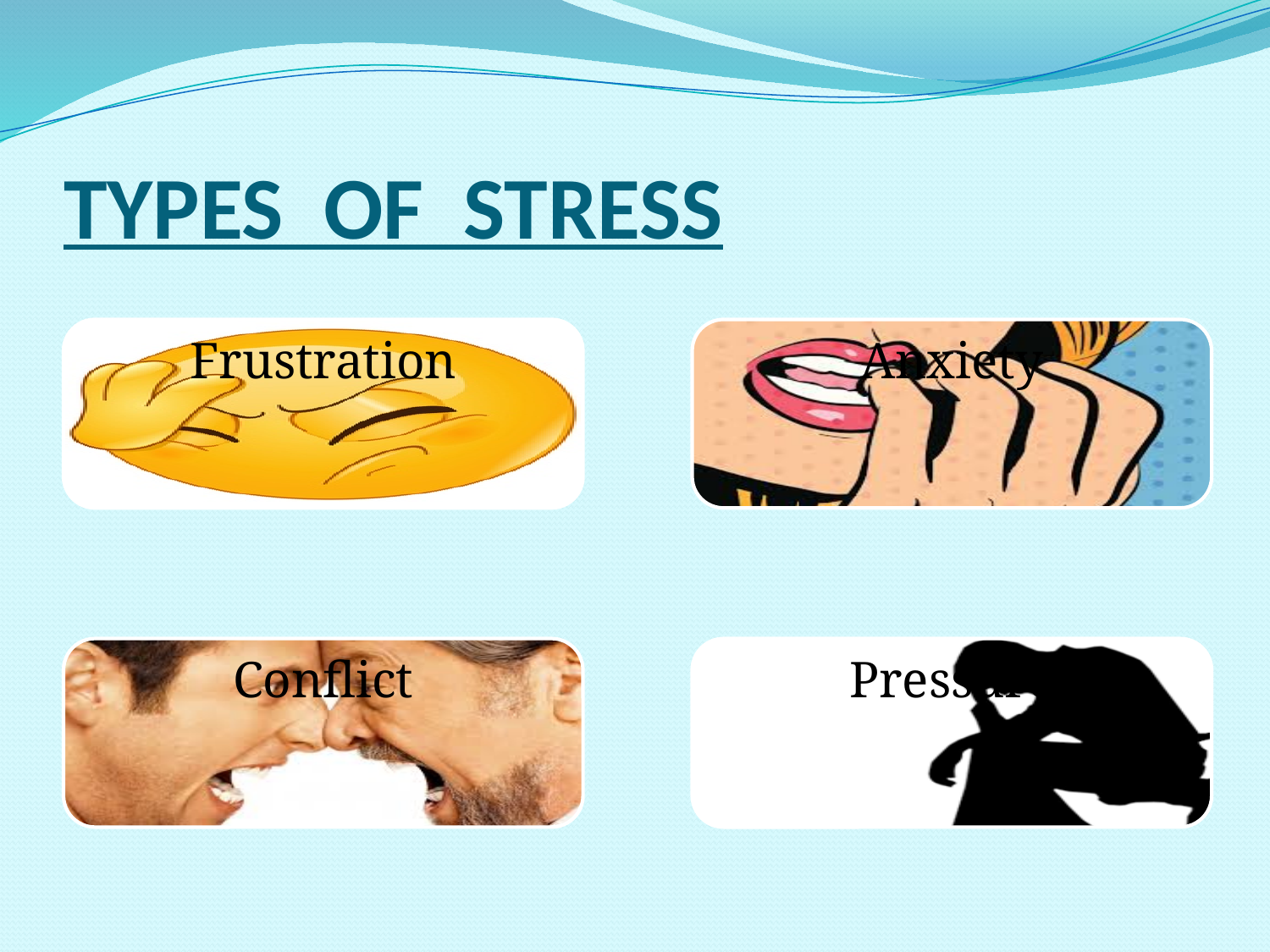

# TYPES  OF  STRESS
Frustration
Anxiety
Conflict
Pressure